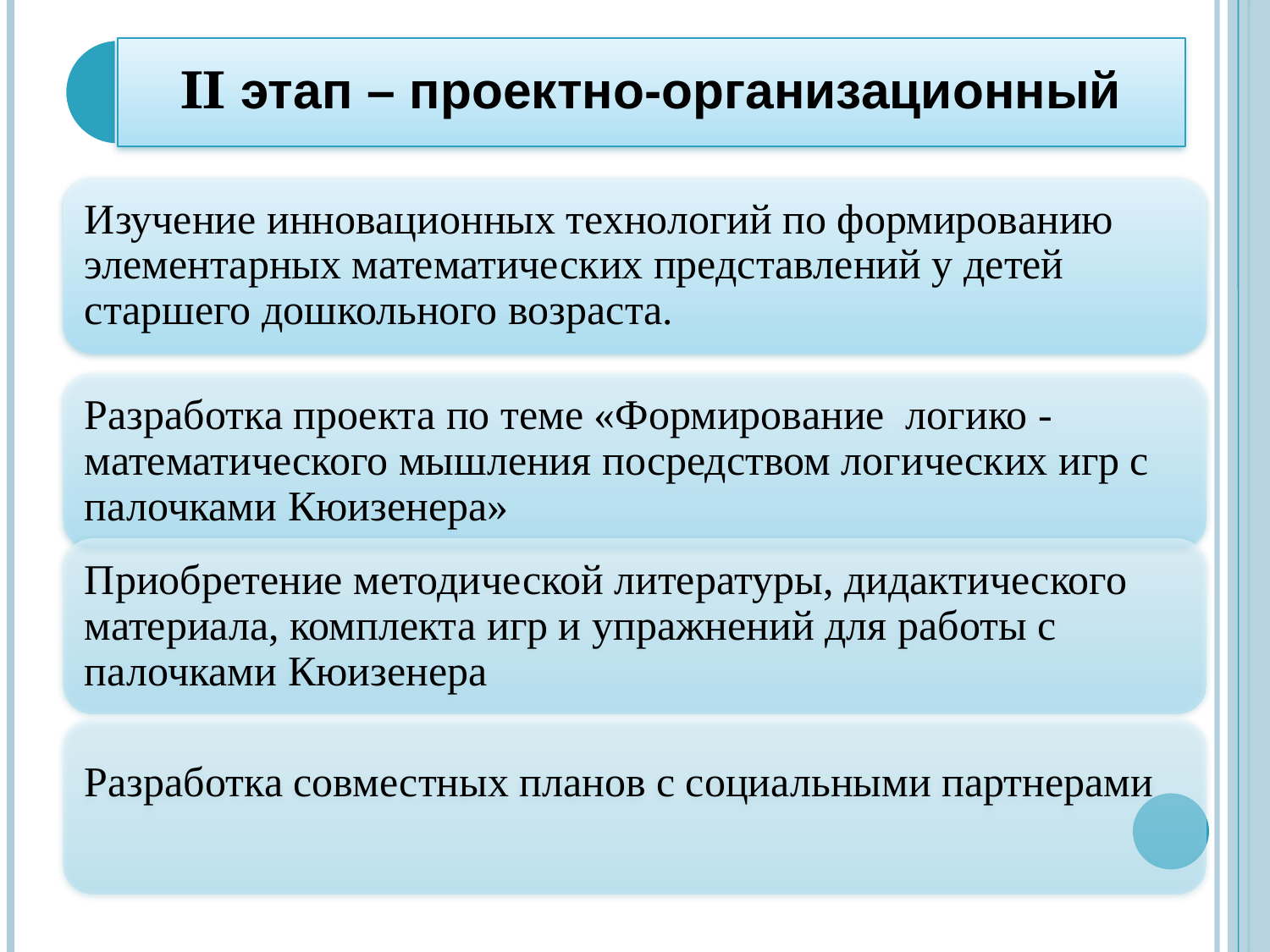

II этап – проектно-организационный
Изучение инновационных технологий по формированию элементарных математических представлений у детей старшего дошкольного возраста.
Разработка проекта по теме «Формирование  логико - математического мышления посредством логических игр с палочками Кюизенера»
Приобретение методической литературы, дидактического материала, комплекта игр и упражнений для работы с  палочками Кюизенера
Разработка совместных планов с социальными партнерами